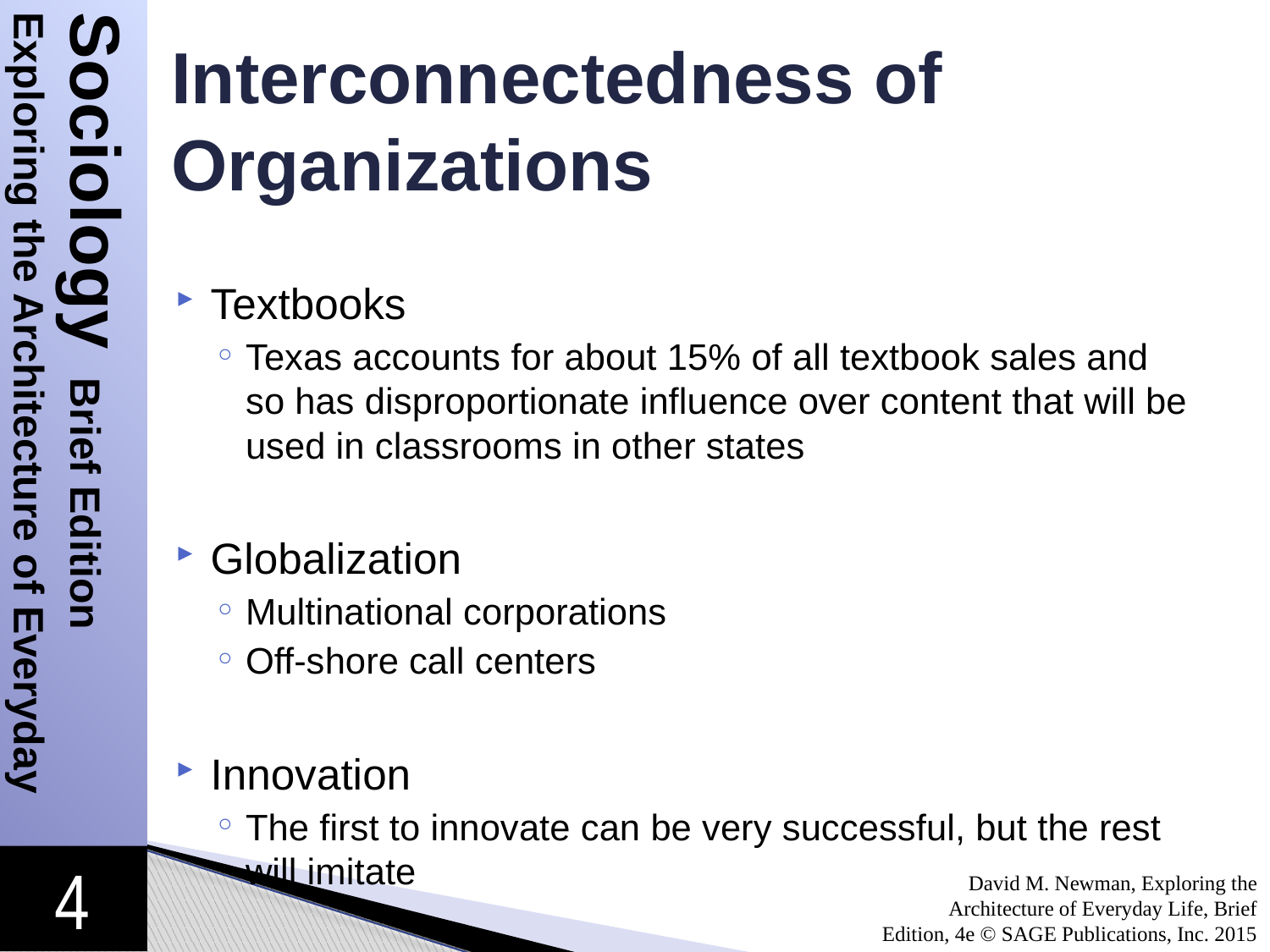

# Interconnectedness of Organizations

Textbooks
Texas accounts for about 15% of all textbook sales and so has disproportionate influence over content that will be used in classrooms in other states

Globalization
Multinational corporations
Off-shore call centers

Innovation
The first to innovate can be very successful, but the rest will imitate
David M. Newman, Exploring the Architecture of Everyday Life, Brief Edition, 4e © SAGE Publications, Inc. 2015